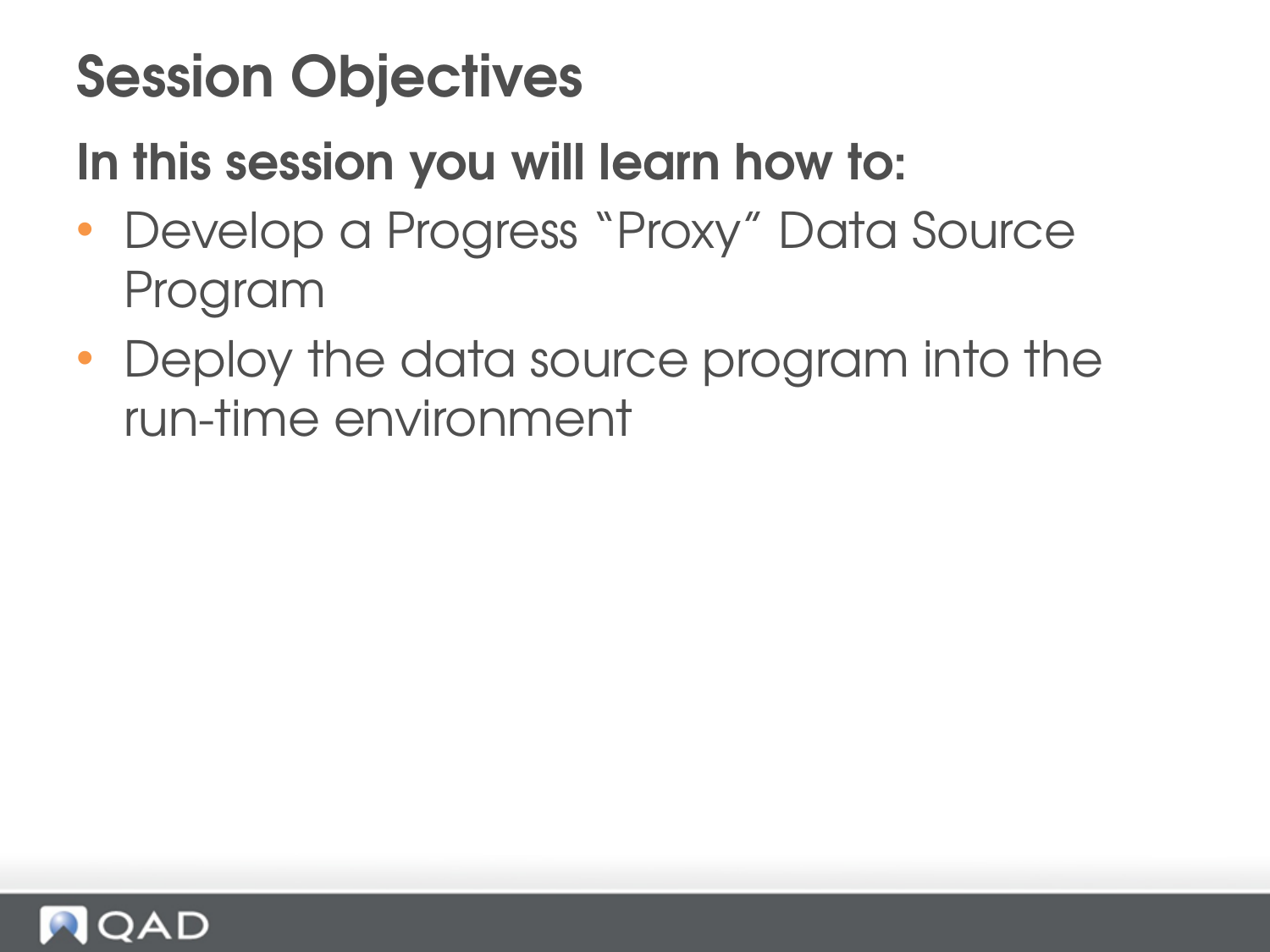

# Session Objectives
In this session you will learn how to:
Develop a Progress “Proxy” Data Source Program
Deploy the data source program into the run-time environment